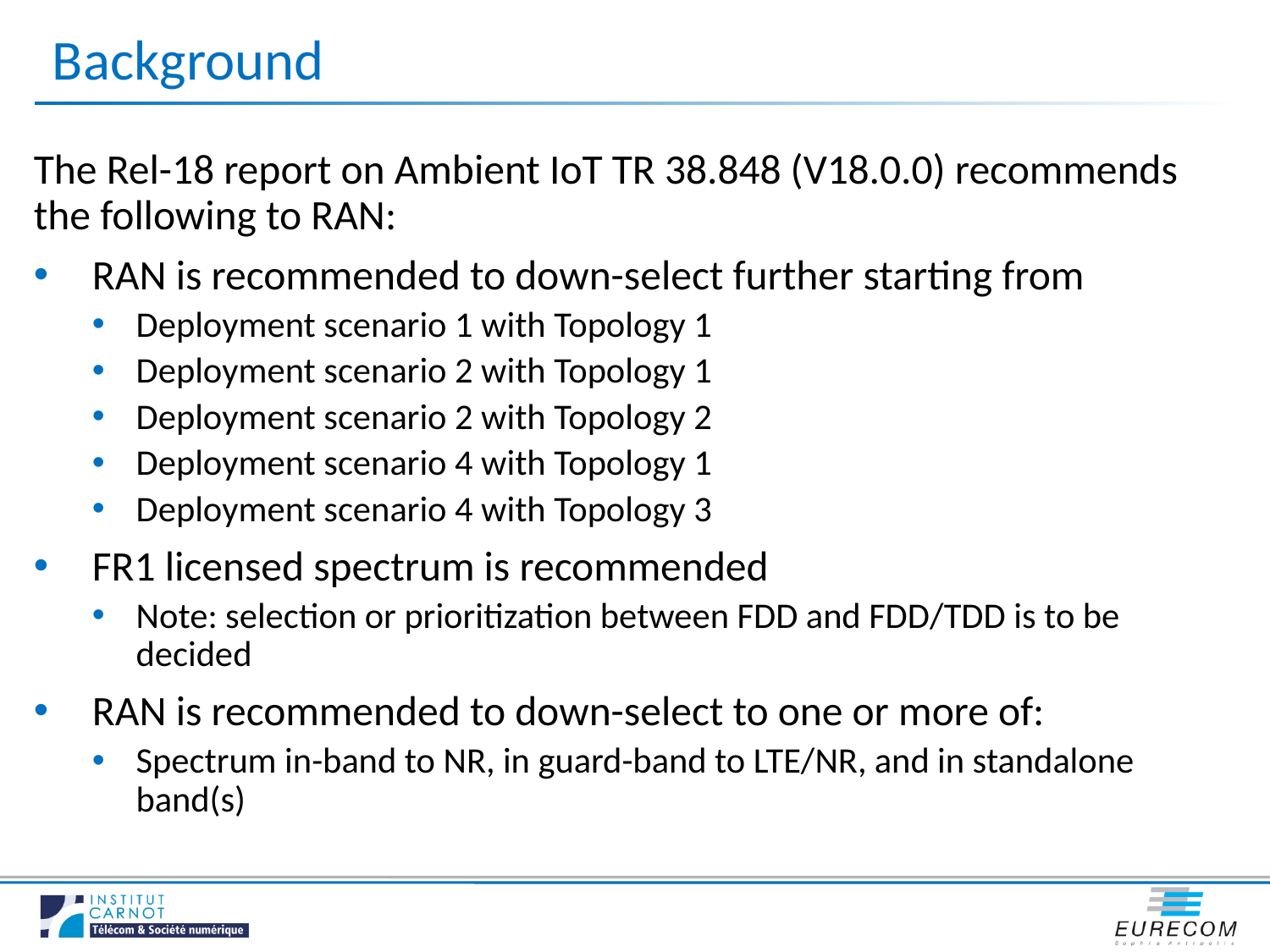

# Background
The Rel-18 report on Ambient IoT TR 38.848 (V18.0.0) recommends the following to RAN:
RAN is recommended to down-select further starting from
Deployment scenario 1 with Topology 1
Deployment scenario 2 with Topology 1
Deployment scenario 2 with Topology 2
Deployment scenario 4 with Topology 1
Deployment scenario 4 with Topology 3
FR1 licensed spectrum is recommended
Note: selection or prioritization between FDD and FDD/TDD is to be decided
RAN is recommended to down-select to one or more of:
Spectrum in-band to NR, in guard-band to LTE/NR, and in standalone band(s)